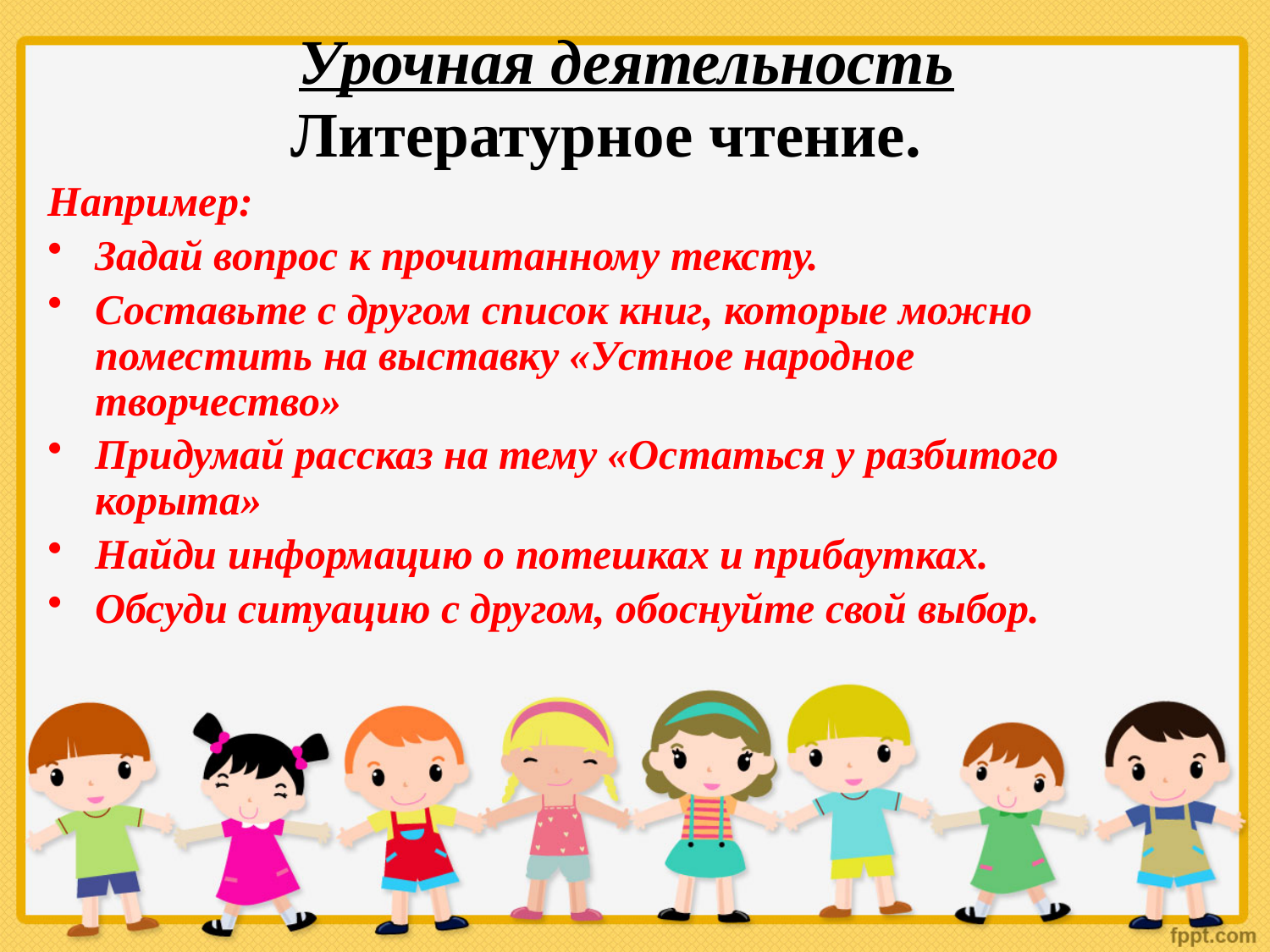

# Урочная деятельность
Литературное чтение.
Например:
Задай вопрос к прочитанному тексту.
Составьте с другом список книг, которые можно поместить на выставку «Устное народное творчество»
Придумай рассказ на тему «Остаться у разбитого корыта»
Найди информацию о потешках и прибаутках.
Обсуди ситуацию с другом, обоснуйте свой выбор.